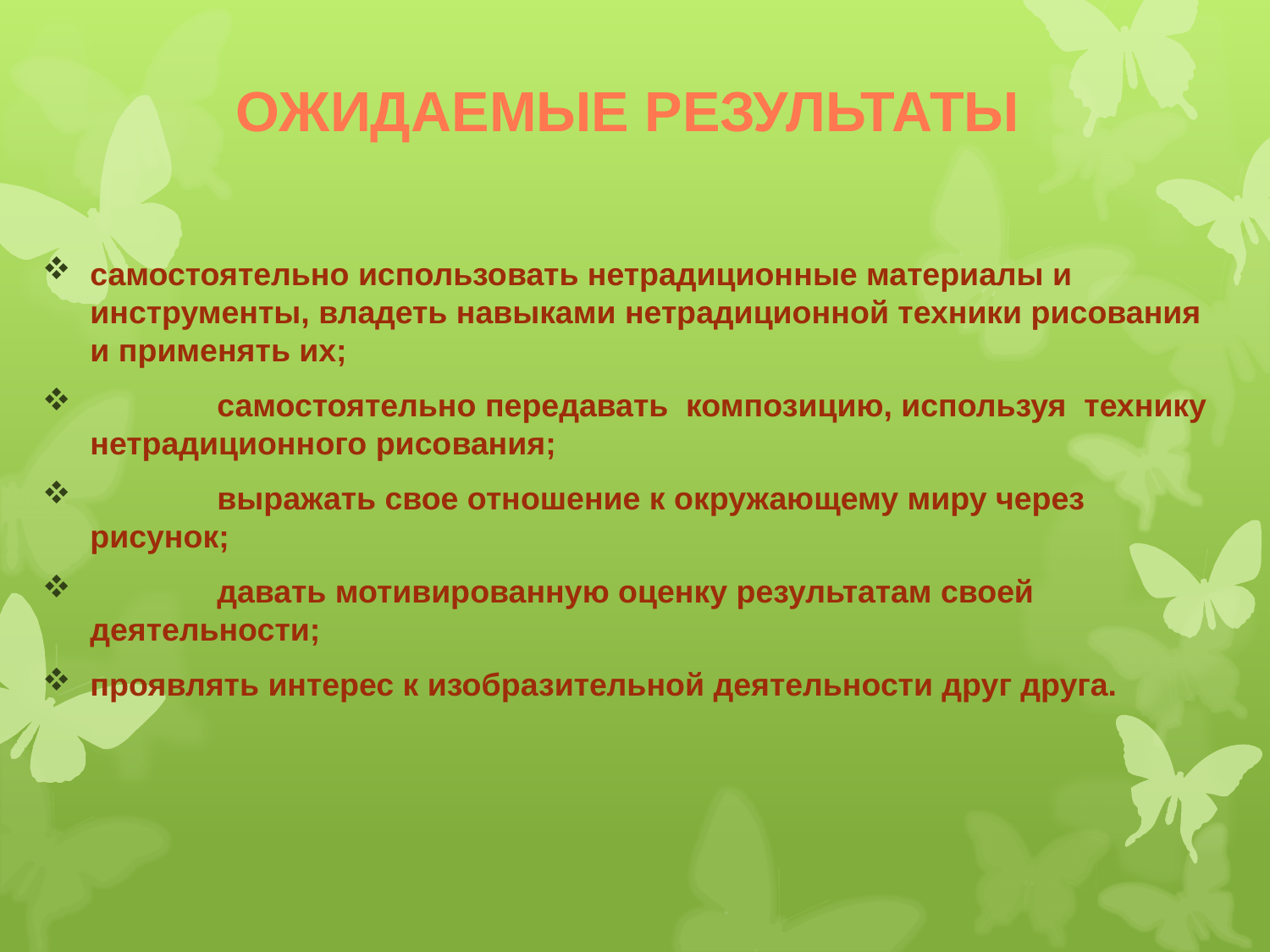

# Ожидаемые результаты
самостоятельно использовать нетрадиционные материалы и инструменты, владеть навыками нетрадиционной техники рисования и применять их;
	самостоятельно передавать  композицию, используя  технику нетрадиционного рисования;
	выражать свое отношение к окружающему миру через рисунок;
	давать мотивированную оценку результатам своей деятельности;
проявлять интерес к изобразительной деятельности друг друга.